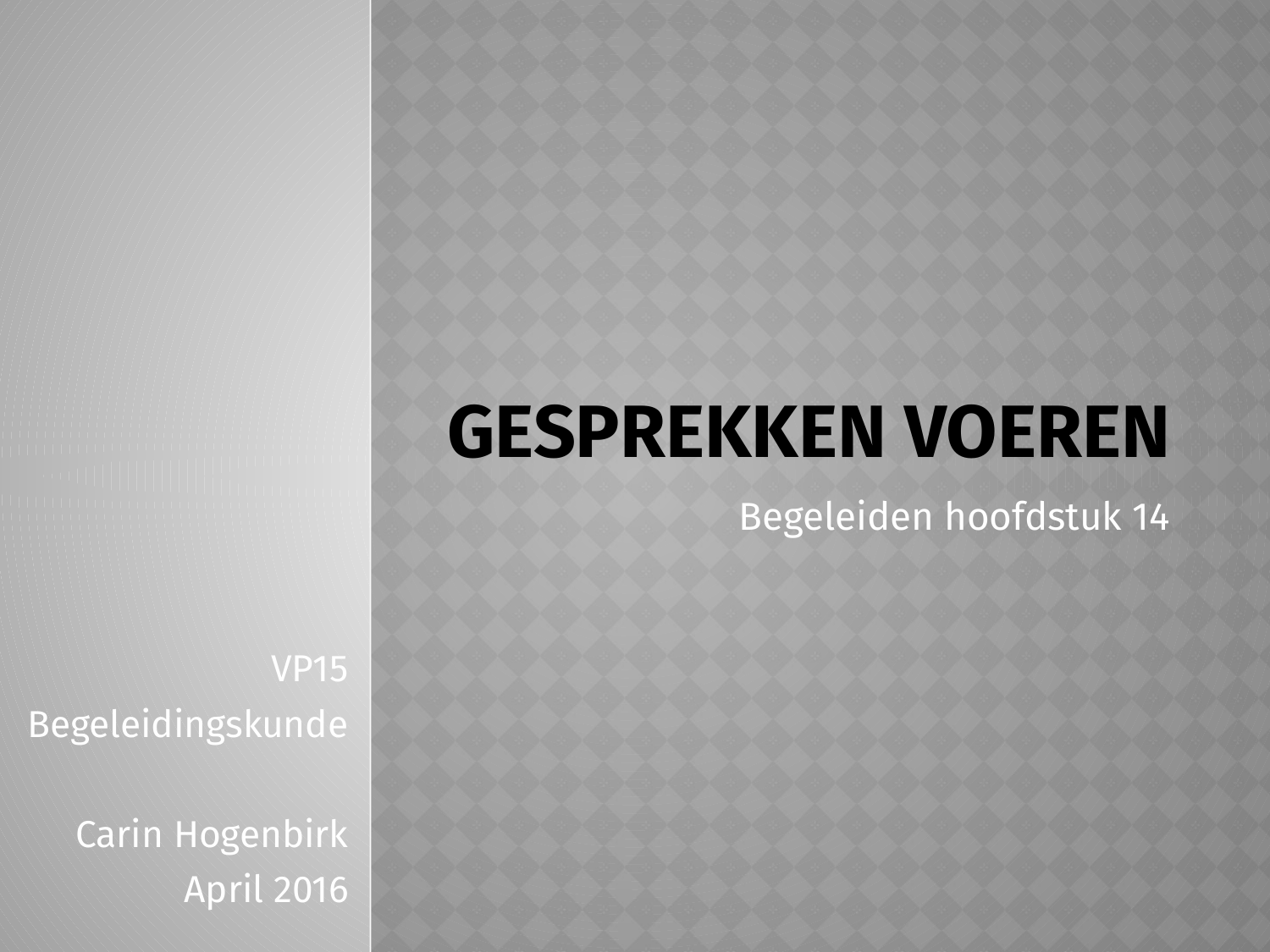

# Gesprekken voeren
Begeleiden hoofdstuk 14

VP15
Begeleidingskunde

Carin Hogenbirk
April 2016